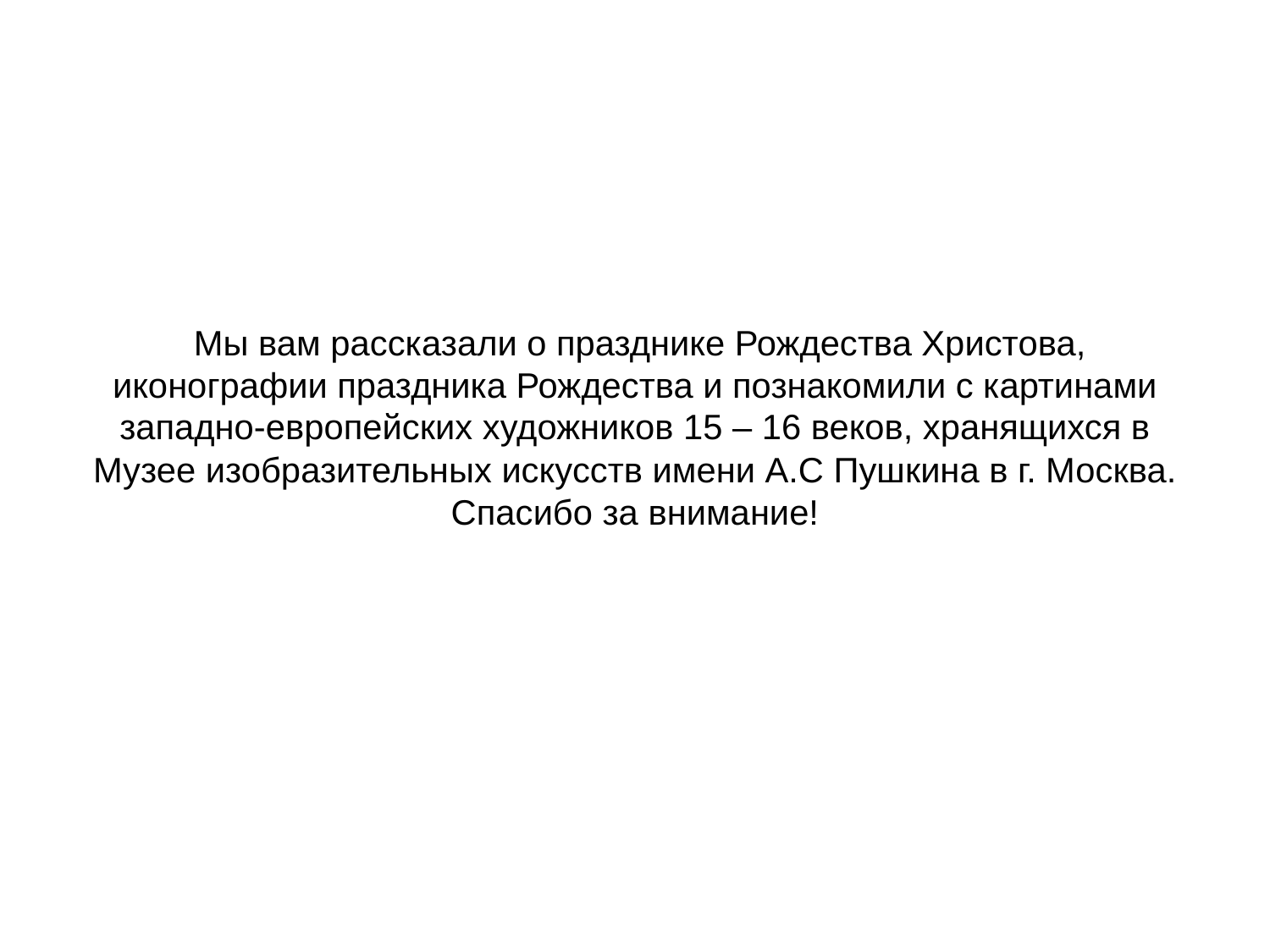

# Мы вам рассказали о празднике Рождества Христова, иконографии праздника Рождества и познакомили с картинами западно-европейских художников 15 – 16 веков, хранящихся в Музее изобразительных искусств имени А.С Пушкина в г. Москва. Спасибо за внимание!